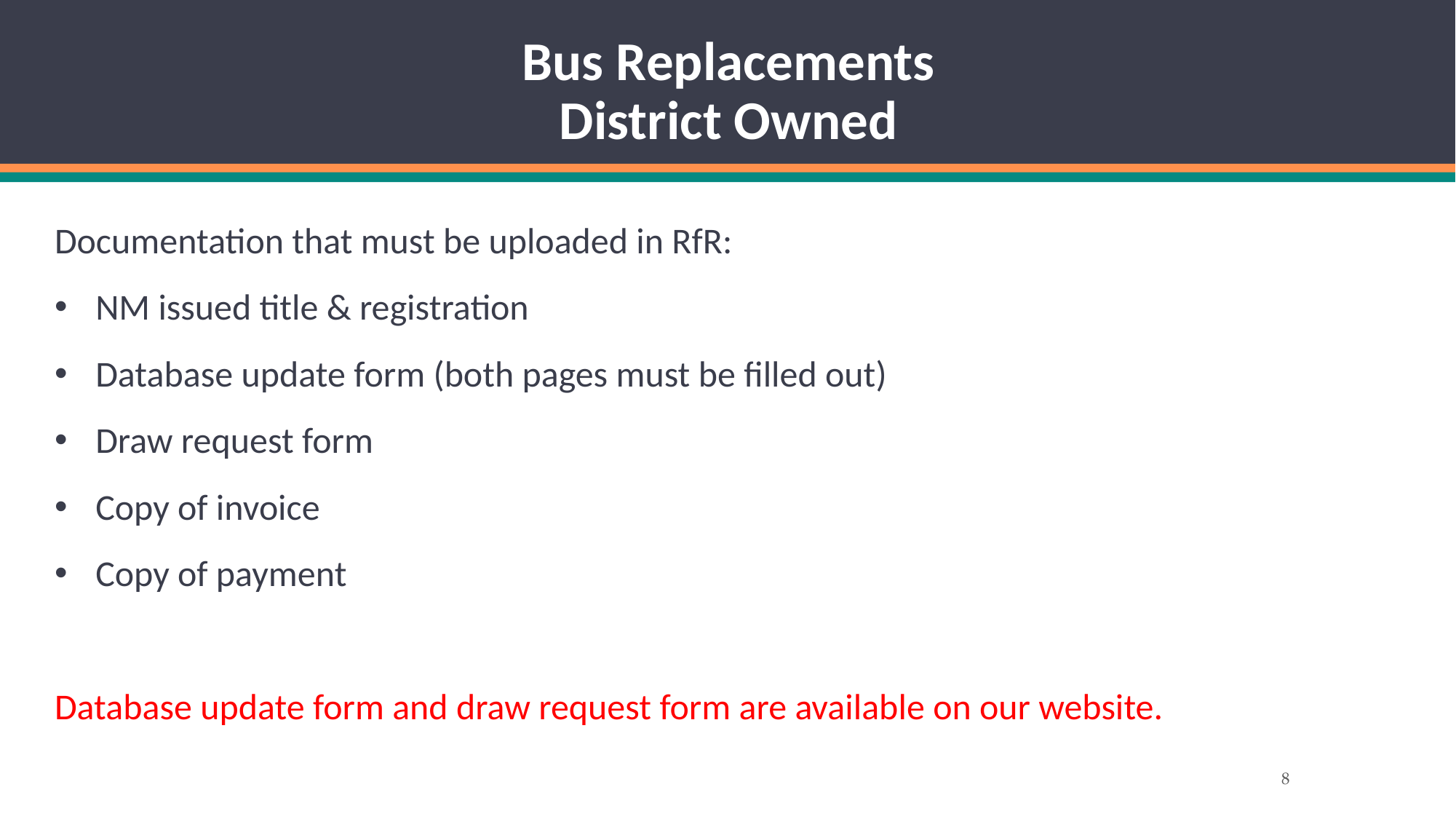

# Bus Replacements District Owned
Documentation that must be uploaded in RfR:
NM issued title & registration
Database update form (both pages must be filled out)
Draw request form
Copy of invoice
Copy of payment

Database update form and draw request form are available on our website.
8